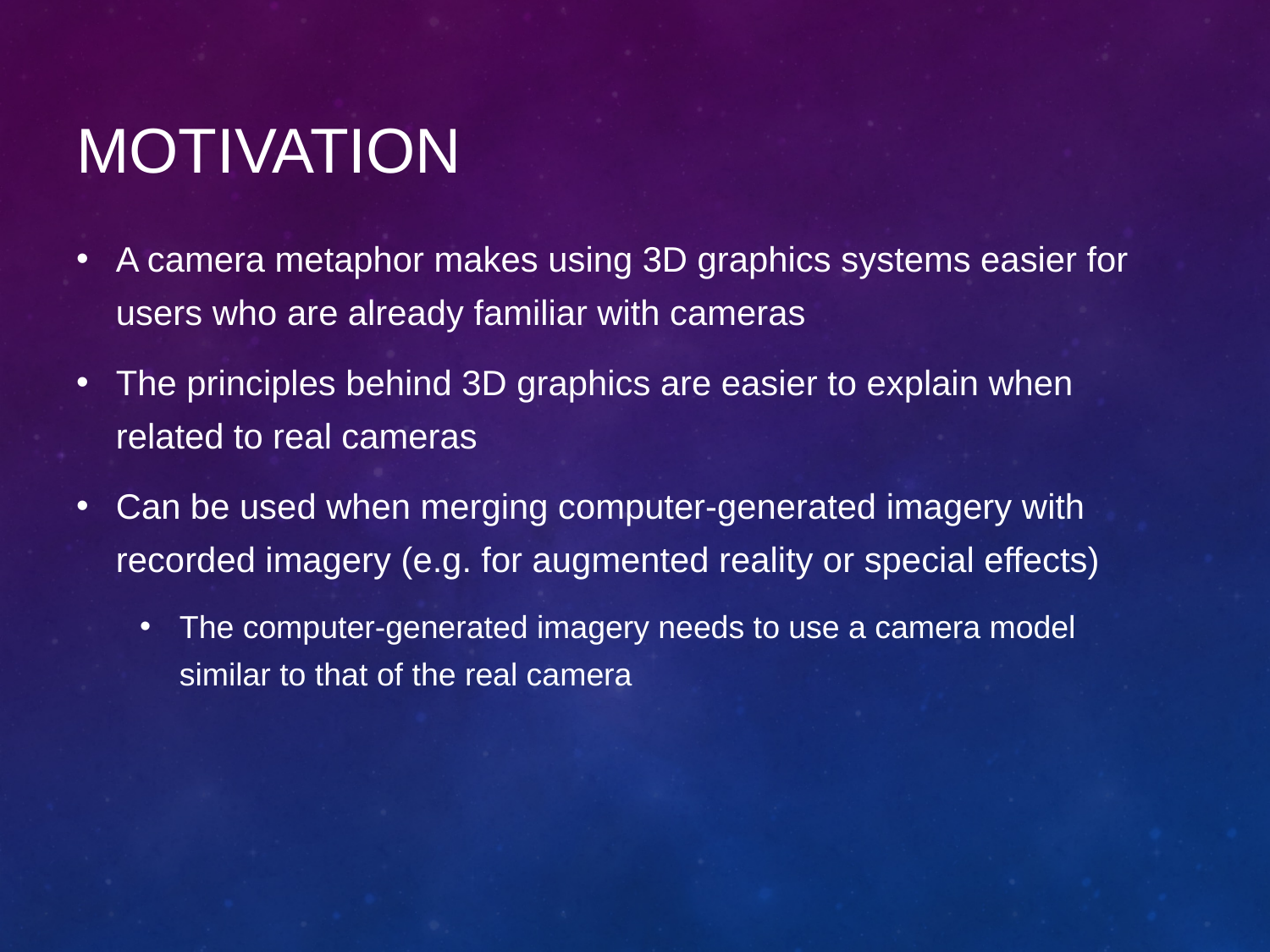

# Motivation
A camera metaphor makes using 3D graphics systems easier for users who are already familiar with cameras
The principles behind 3D graphics are easier to explain when related to real cameras
Can be used when merging computer-generated imagery with recorded imagery (e.g. for augmented reality or special effects)
The computer-generated imagery needs to use a camera model similar to that of the real camera